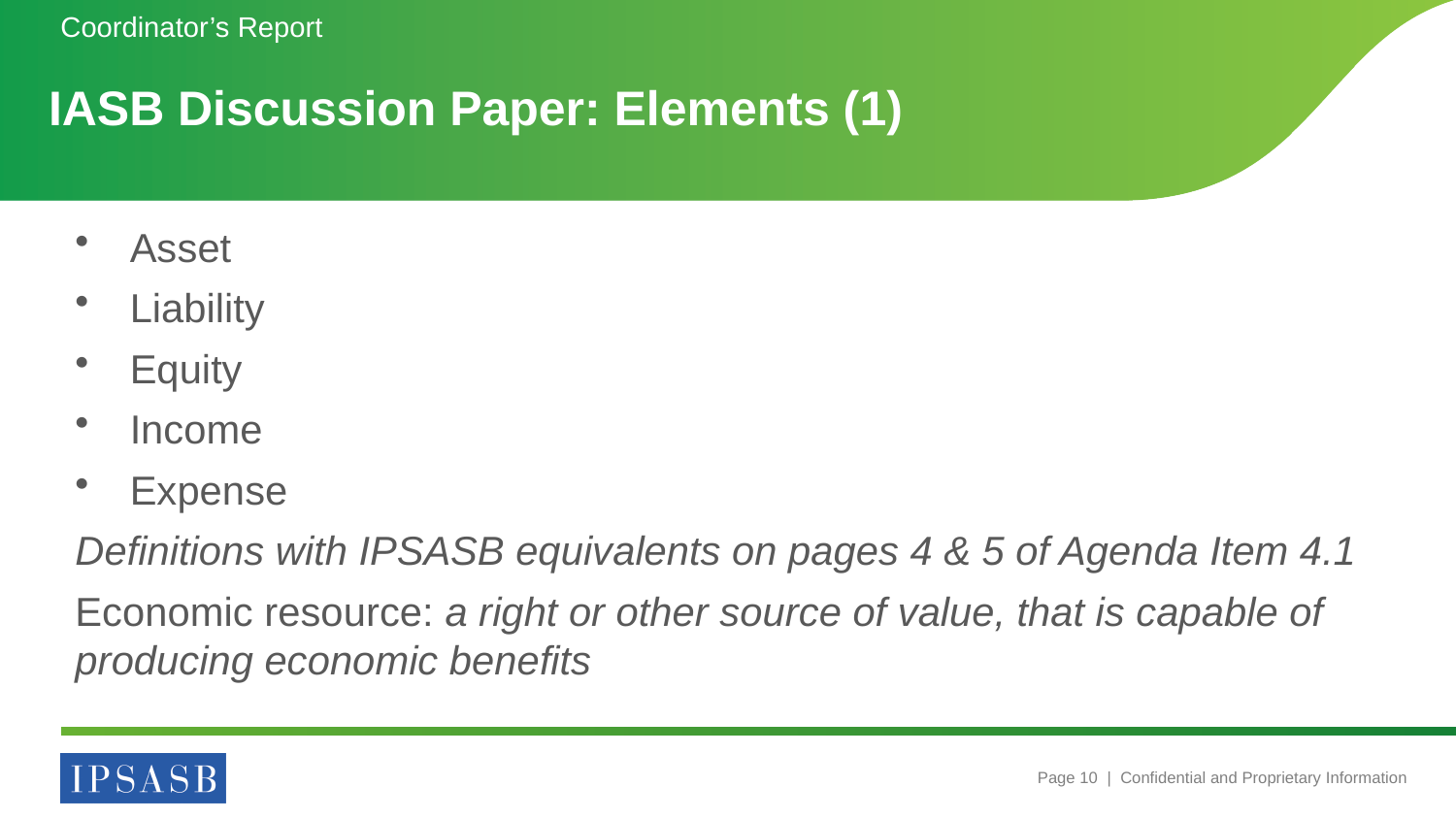

Coordinator’s Report
# IASB Discussion Paper: Elements (1)
Asset
Liability
Equity
Income
Expense
Definitions with IPSASB equivalents on pages 4 & 5 of Agenda Item 4.1
Economic resource: a right or other source of value, that is capable of producing economic benefits